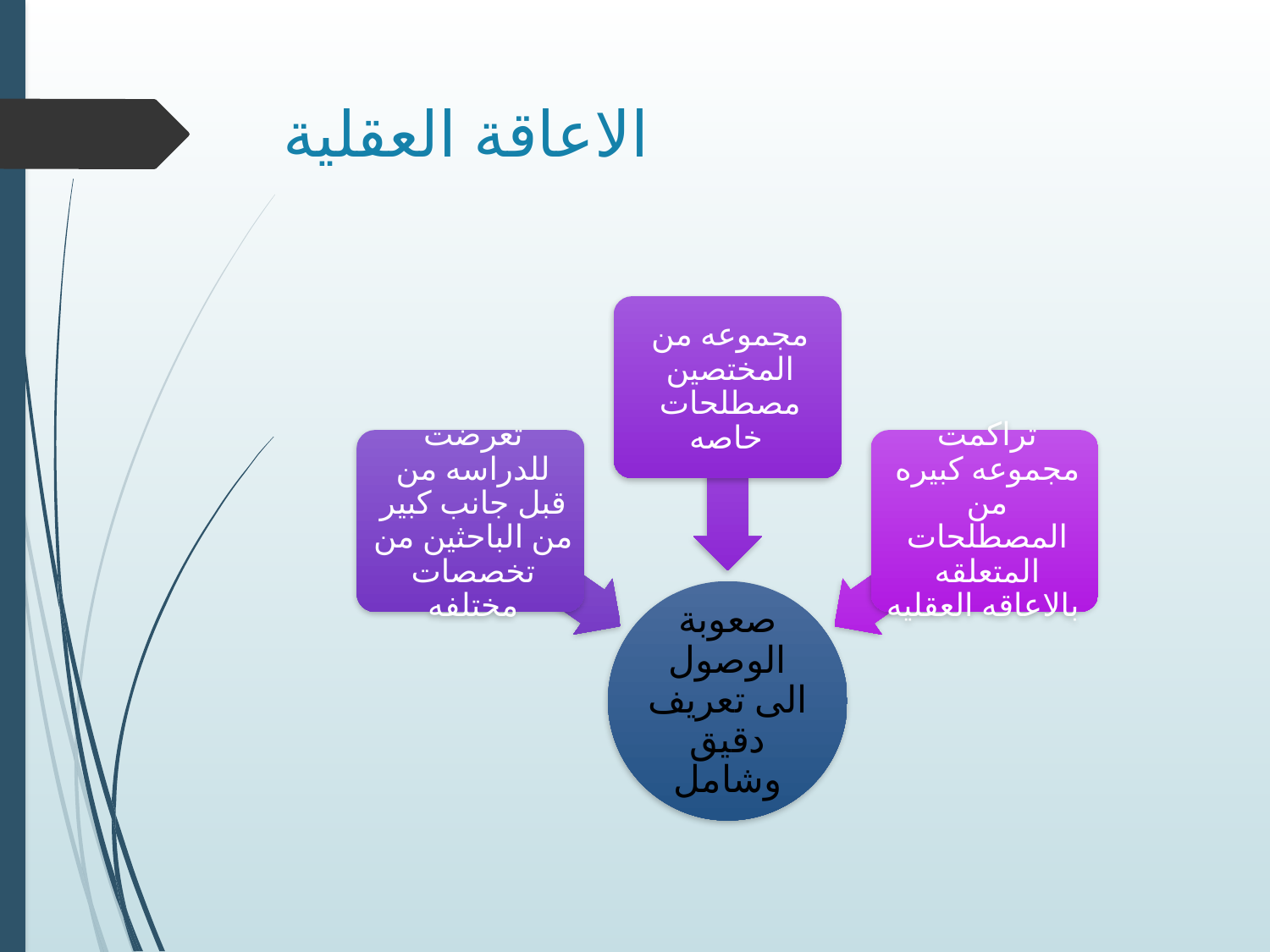

# الاعاقة العقلية
صعوبة الوصول الى تعريف دقيق وشامل
تعرضت للدراسه من قبل جانب كبير من الباحثين من تخصصات مختلفه
مجموعه من المختصين مصطلحات خاصه
تراكمت مجموعه كبيره من المصطلحات المتعلقه بالاعاقه العقليه